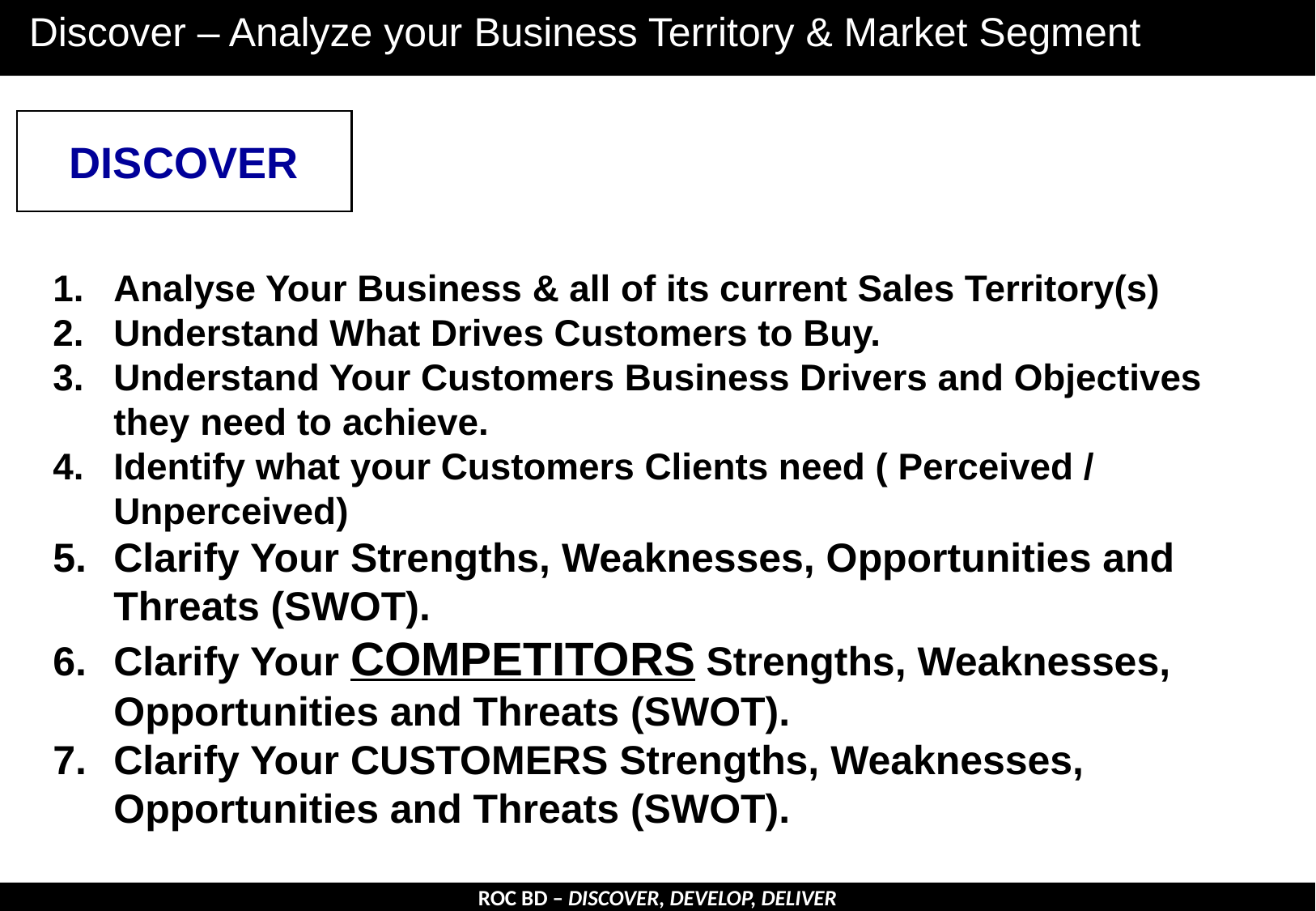

Discover – Analyze your Business Territory & Market Segment
DISCOVER
Analyse Your Business & all of its current Sales Territory(s)
Understand What Drives Customers to Buy.
Understand Your Customers Business Drivers and Objectives they need to achieve.
Identify what your Customers Clients need ( Perceived / Unperceived)
Clarify Your Strengths, Weaknesses, Opportunities and Threats (SWOT).
Clarify Your COMPETITORS Strengths, Weaknesses, Opportunities and Threats (SWOT).
Clarify Your CUSTOMERS Strengths, Weaknesses, Opportunities and Threats (SWOT).